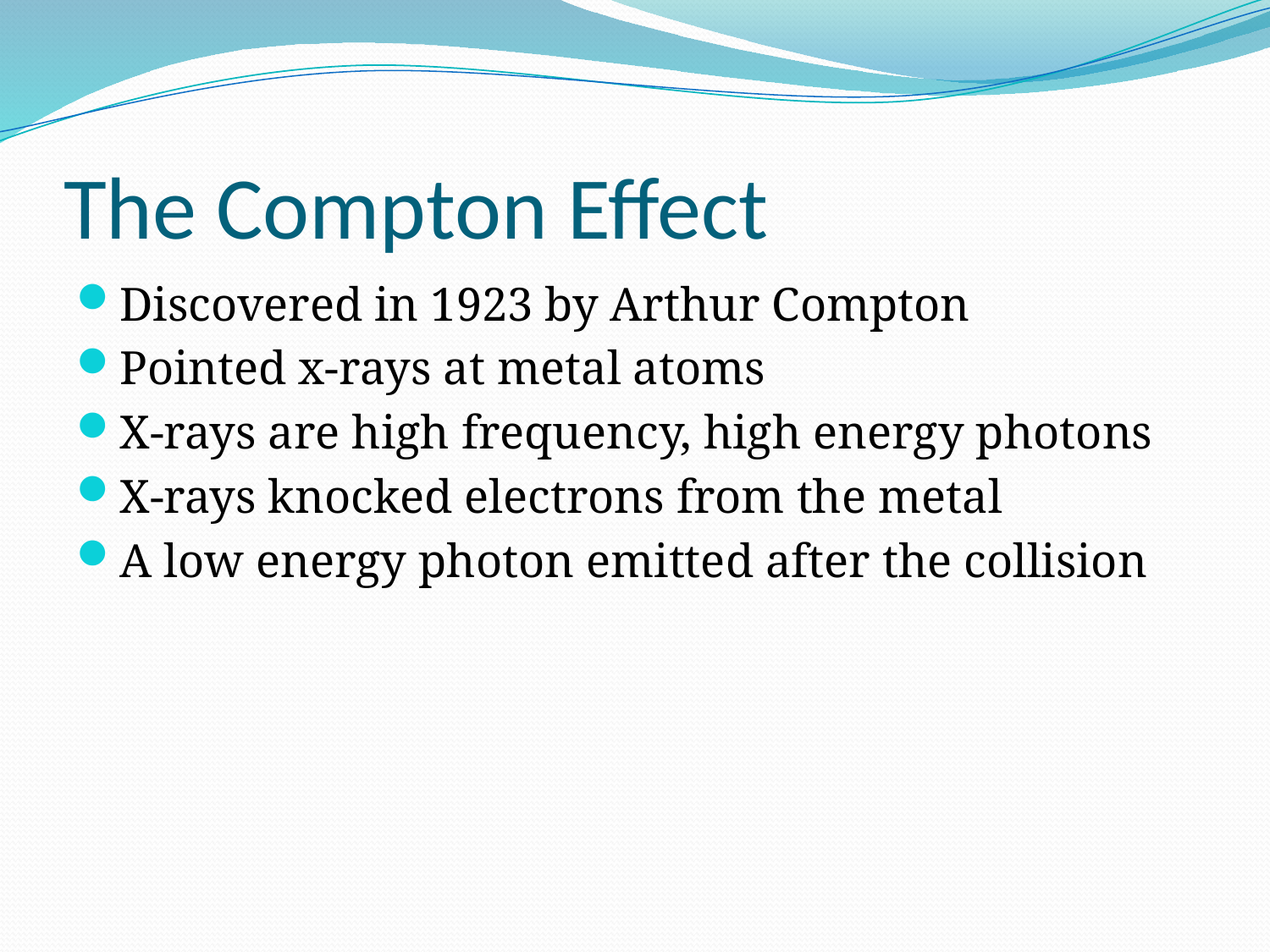

# The Compton Effect
Discovered in 1923 by Arthur Compton
Pointed x-rays at metal atoms
X-rays are high frequency, high energy photons
X-rays knocked electrons from the metal
A low energy photon emitted after the collision